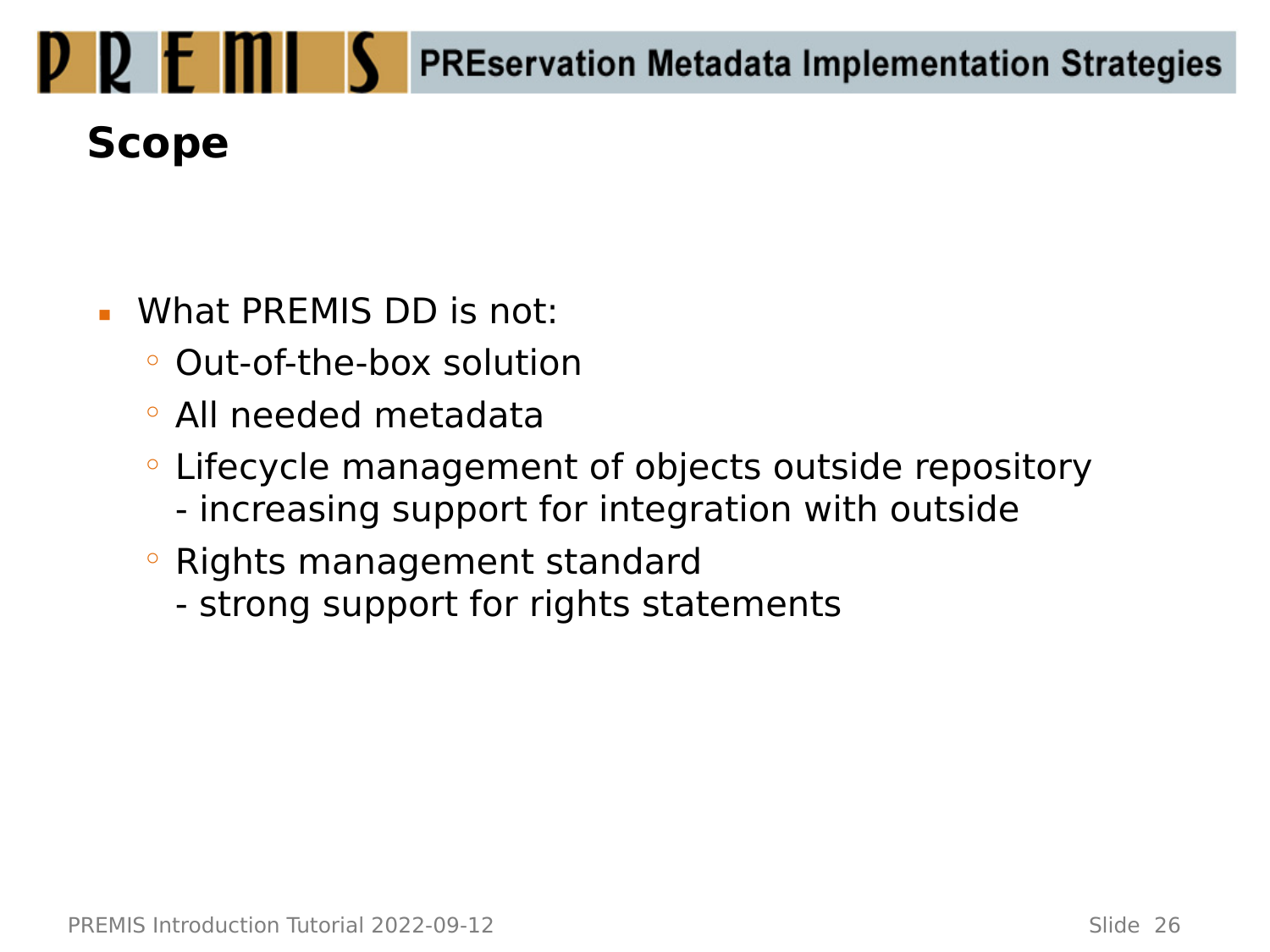

# Scope

What PREMIS DD is not:
Out-of-the-box solution
All needed metadata
Lifecycle management of objects outside repository
- increasing support for integration with outside
Rights management standard
- strong support for rights statements